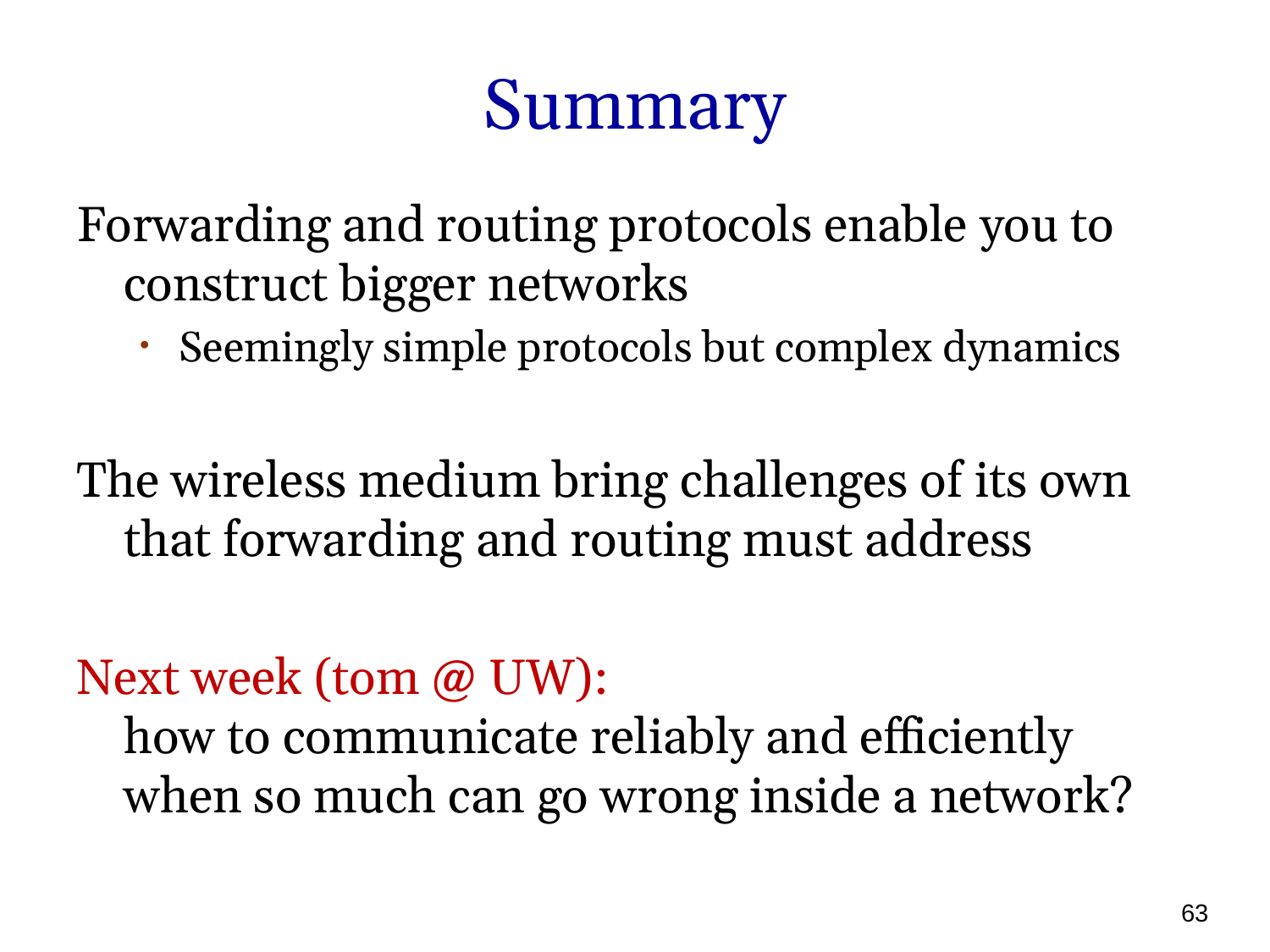

# Summary
Forwarding and routing protocols enable you to construct bigger networks
Seemingly simple protocols but complex dynamics

The wireless medium bring challenges of its own that forwarding and routing must address

Next week (tom @ UW):
how to communicate reliably and efficiently when so much can go wrong inside a network?
63